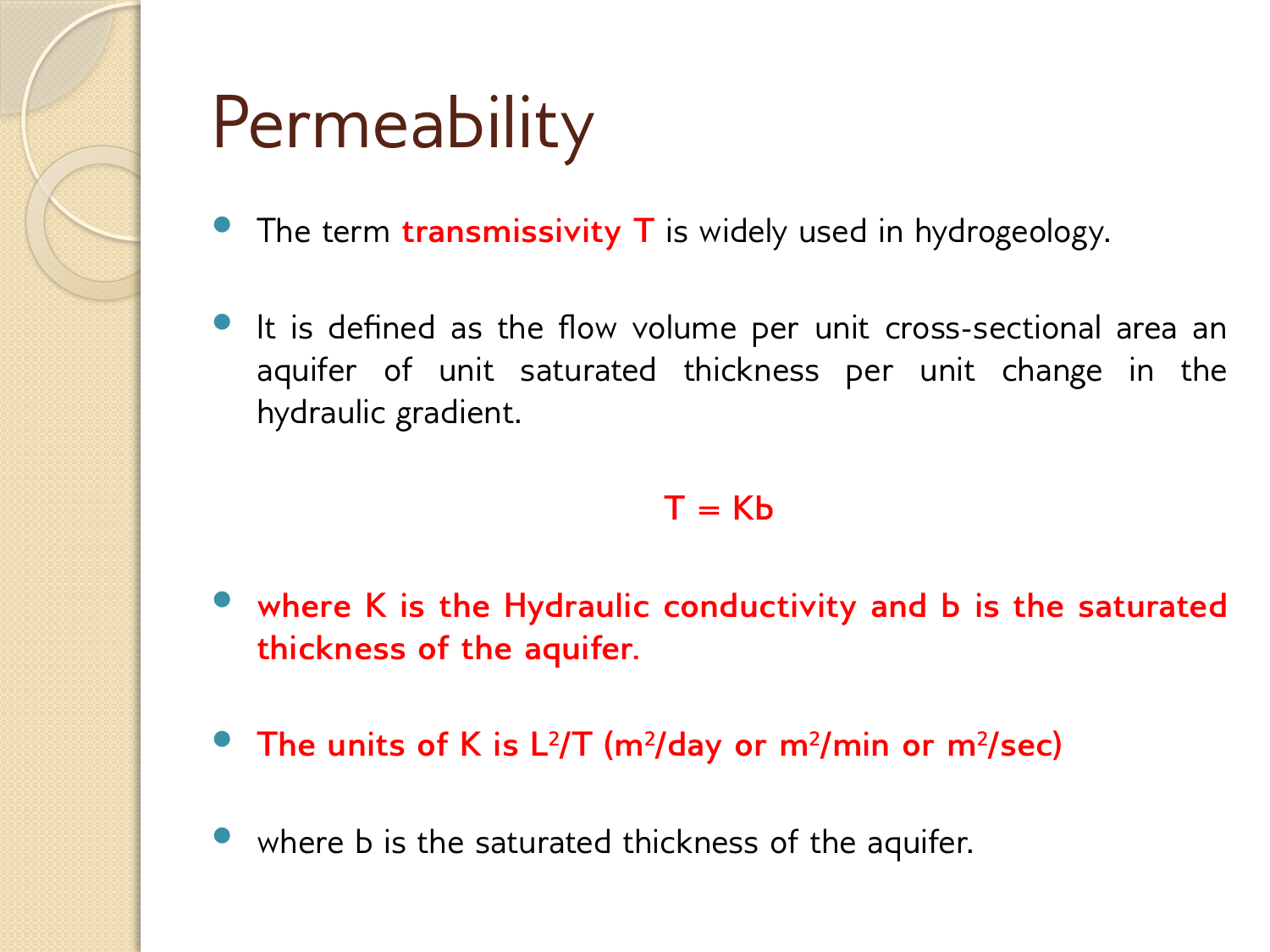

# Permeability
The term transmissivity T is widely used in hydrogeology.

It is defined as the flow volume per unit cross-sectional area an aquifer of unit saturated thickness per unit change in the hydraulic gradient.

T = Kb

where K is the Hydraulic conductivity and b is the saturated thickness of the aquifer.

The units of K is L2/T (m2/day or m2/min or m2/sec)

where b is the saturated thickness of the aquifer.